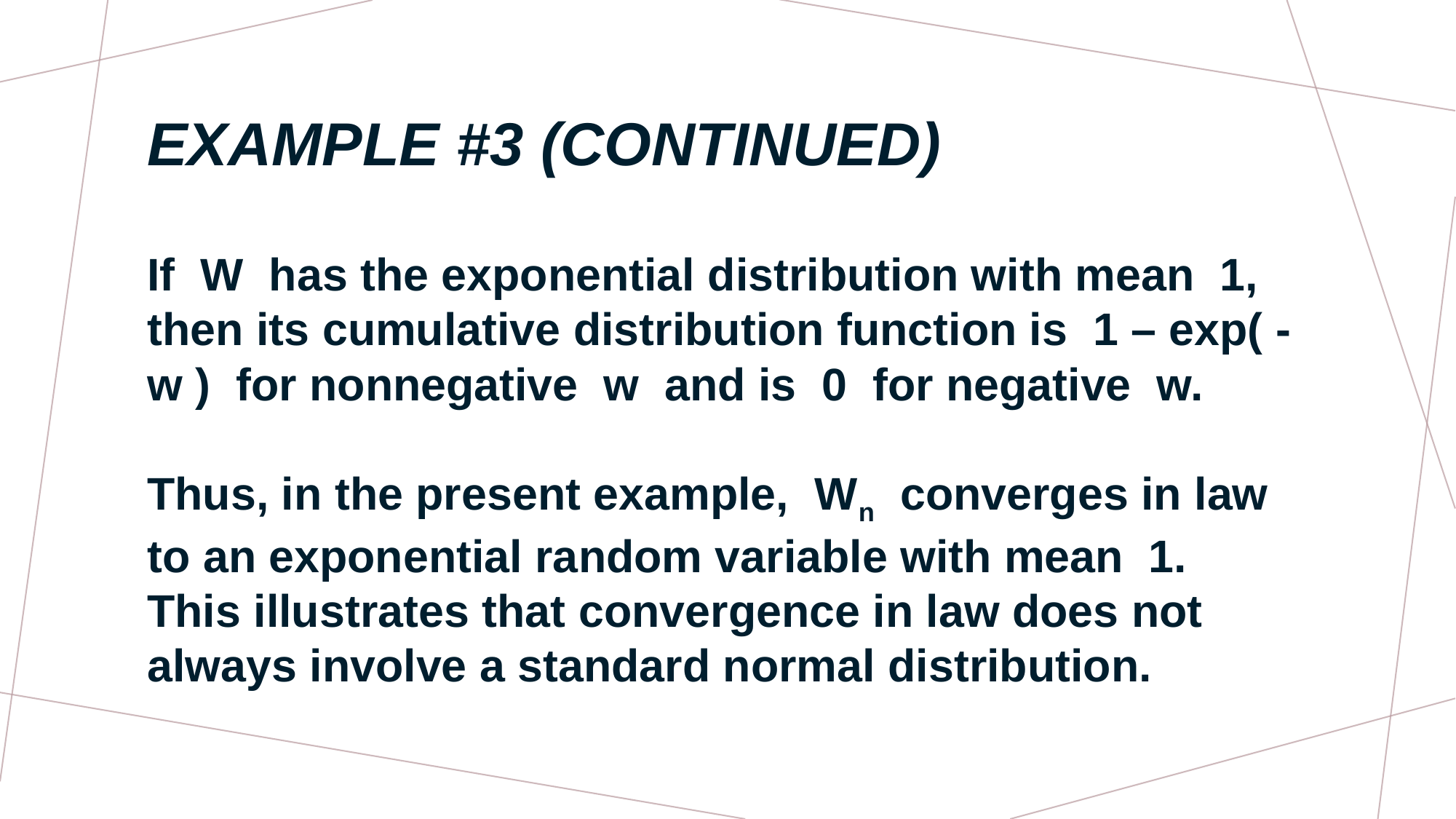

# EXAMPLE #3 (CONTINUED)
If  W  has the exponential distribution with mean  1,  then its cumulative distribution function is  1 – exp( - w )  for nonnegative  w  and is  0  for negative  w.

Thus, in the present example,  Wn  converges in law to an exponential random variable with mean  1.  This illustrates that convergence in law does not always involve a standard normal distribution.